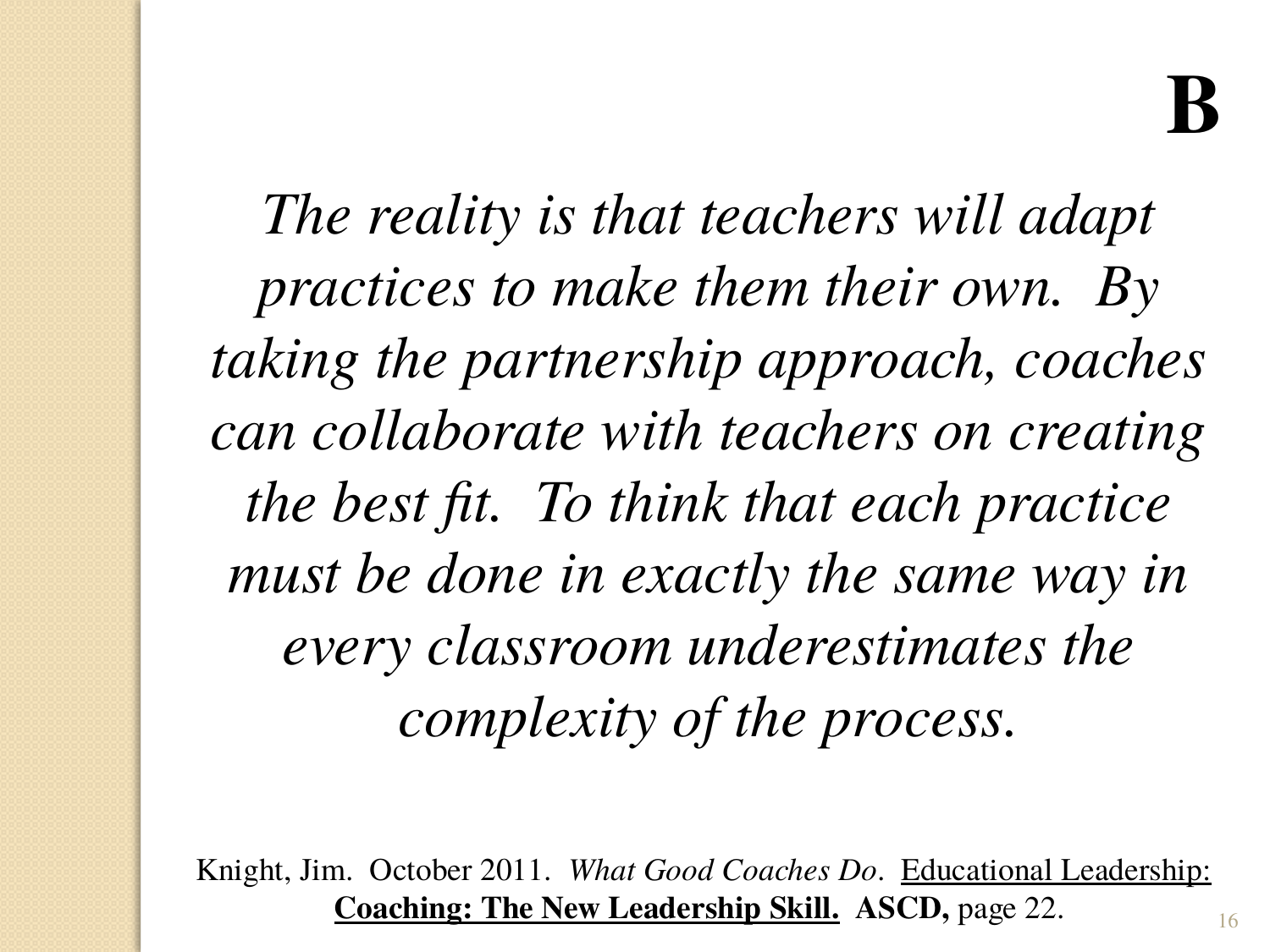

B
The reality is that teachers will adapt practices to make them their own.  By taking the partnership approach, coaches can collaborate with teachers on creating the best fit.  To think that each practice must be done in exactly the same way in every classroom underestimates the complexity of the process.
Knight, Jim.  October 2011.  What Good Coaches Do.  Educational Leadership: Coaching: The New Leadership Skill.  ASCD, page 22.

16